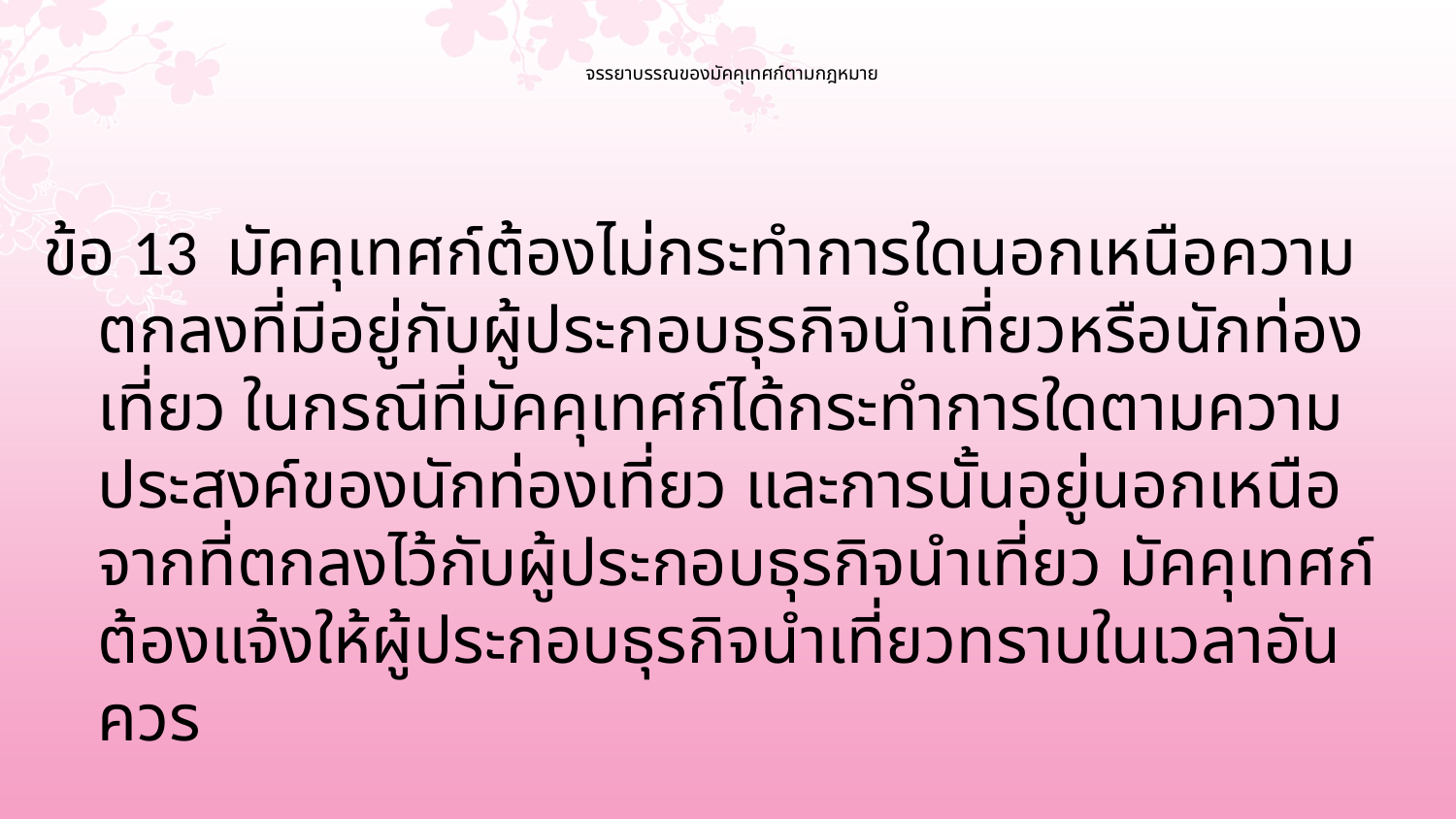

# จรรยาบรรณของมัคคุเทศก์ตามกฎหมาย
ข้อ 13  มัคคุเทศก์ต้องไม่กระทำการใดนอกเหนือความตกลงที่มีอยู่กับผู้ประกอบธุรกิจนำเที่ยวหรือนักท่องเที่ยว ในกรณีที่มัคคุเทศก์ได้กระทำการใดตามความประสงค์ของนักท่องเที่ยว และการนั้นอยู่นอกเหนือจากที่ตกลงไว้กับผู้ประกอบธุรกิจนำเที่ยว มัคคุเทศก์ต้องแจ้งให้ผู้ประกอบธุรกิจนำเที่ยวทราบในเวลาอันควร